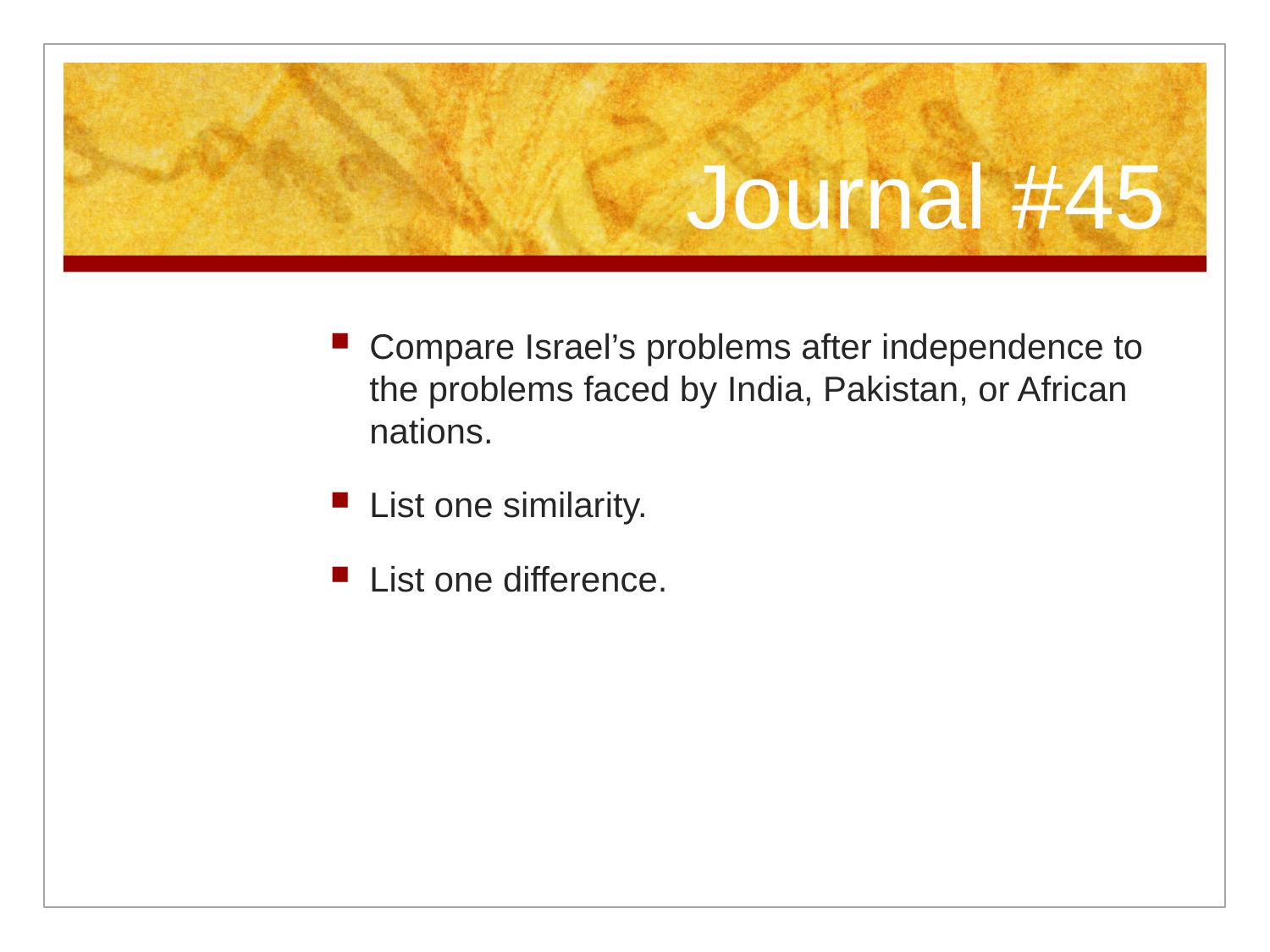

# Journal #45
Compare Israel’s problems after independence to the problems faced by India, Pakistan, or African nations.
List one similarity.
List one difference.